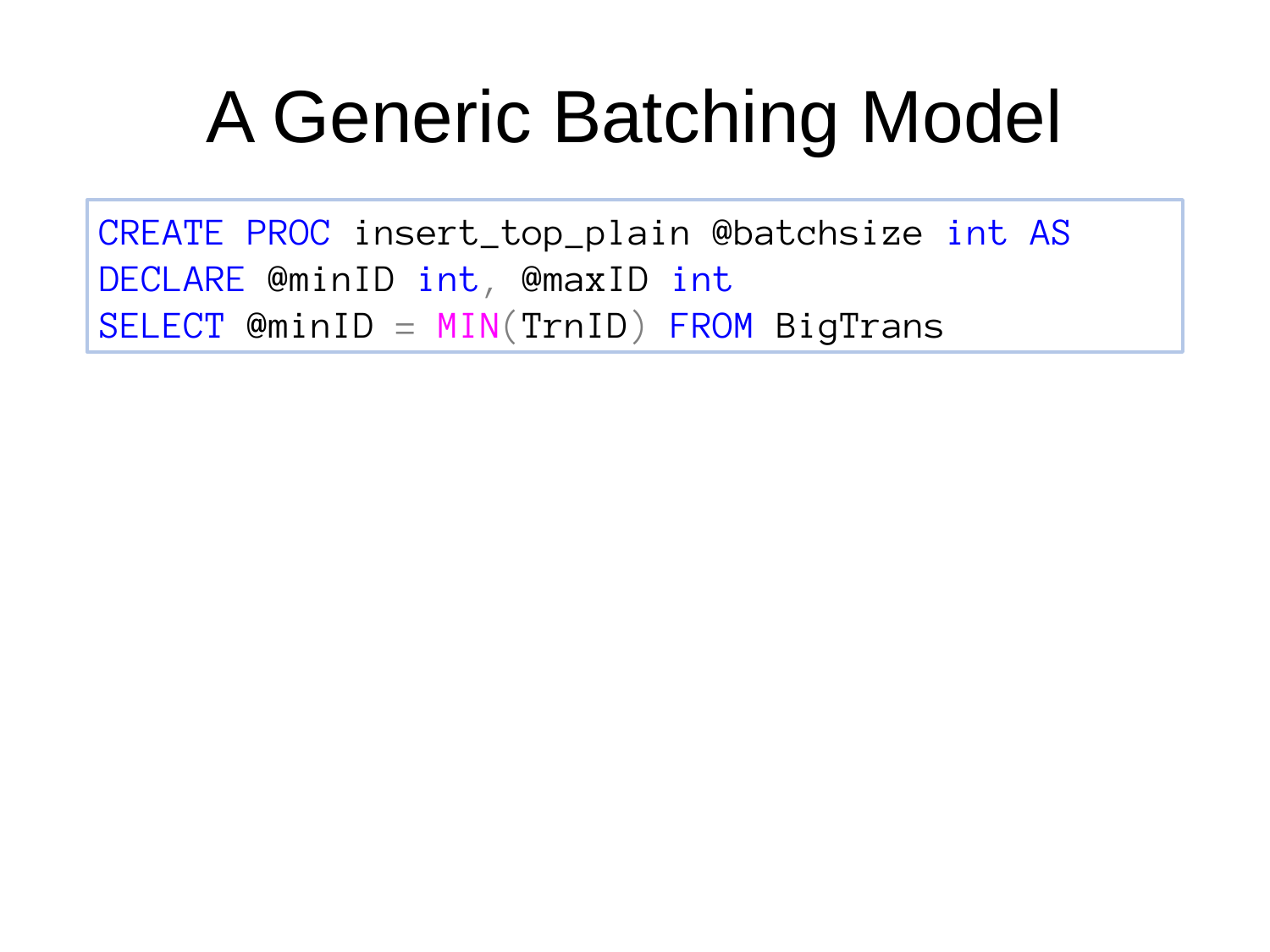

# A Generic Batching Model
CREATE PROC insert_top_plain @batchsize int AS
DECLARE @minID int, @maxID int
SELECT @minID = MIN(TrnID) FROM BigTrans
© 2019 Erland Sommarskog